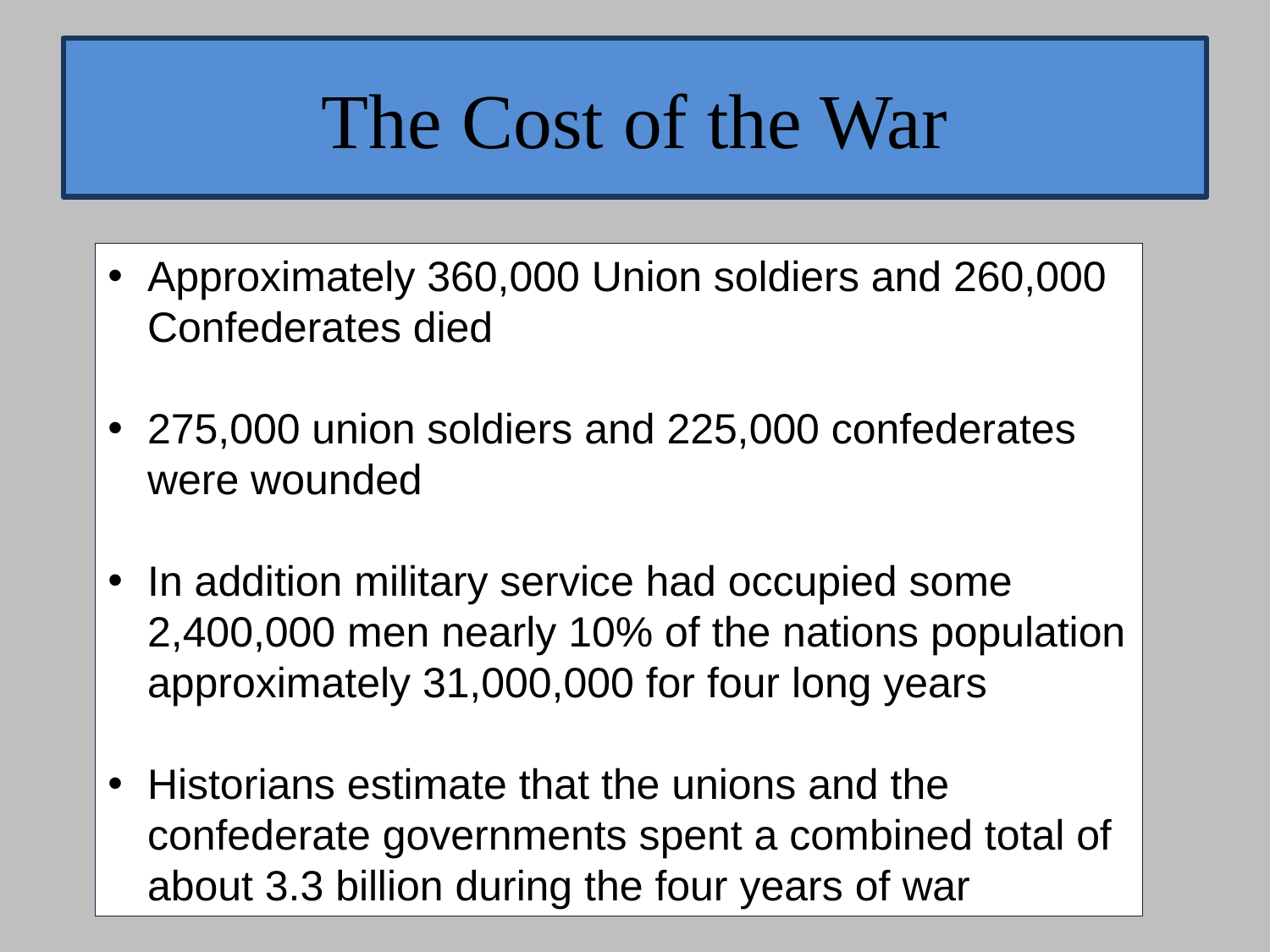

# The Cost of the War
Approximately 360,000 Union soldiers and 260,000 Confederates died

275,000 union soldiers and 225,000 confederates were wounded

In addition military service had occupied some 2,400,000 men nearly 10% of the nations population approximately 31,000,000 for four long years

Historians estimate that the unions and the confederate governments spent a combined total of about 3.3 billion during the four years of war